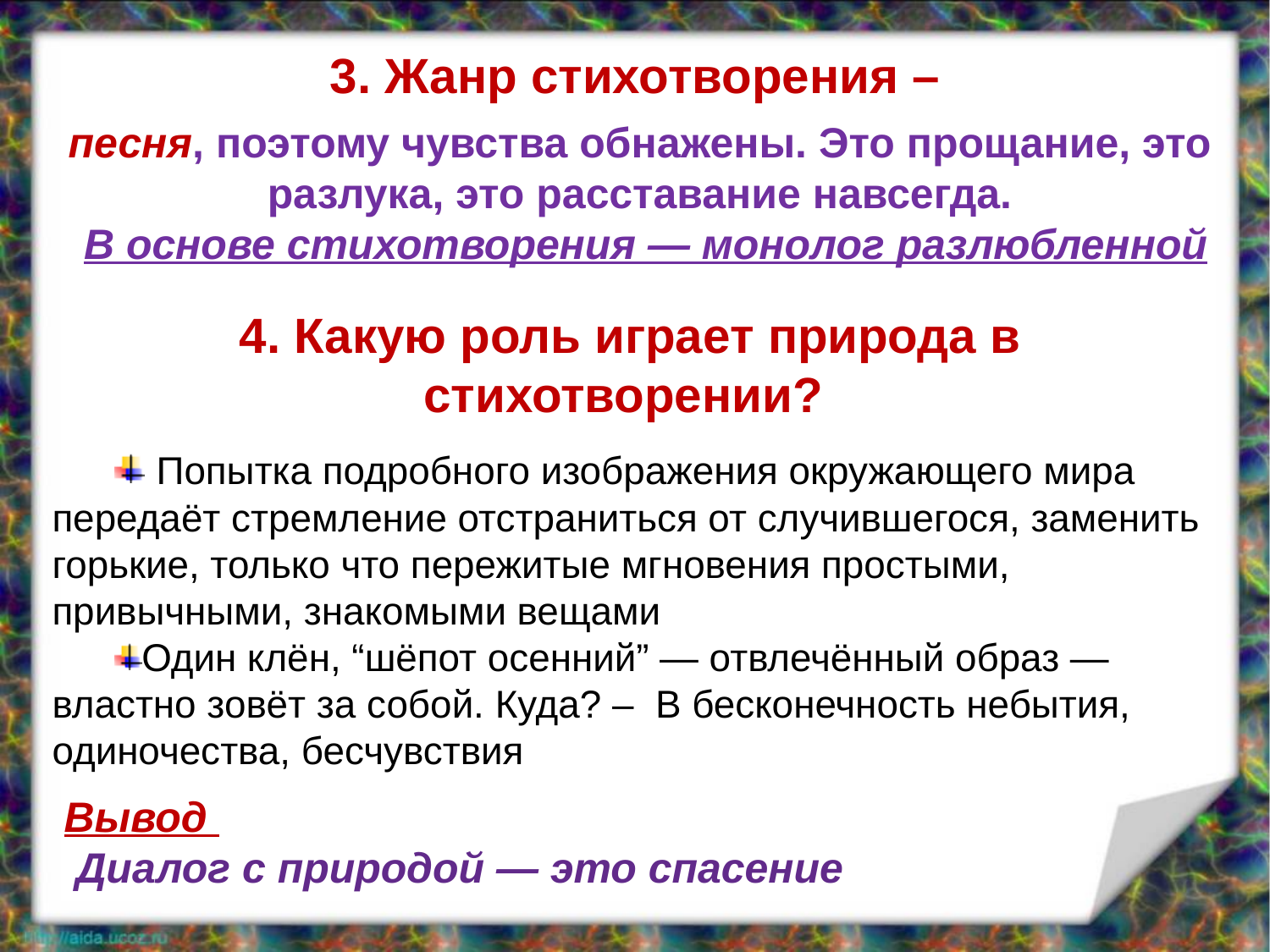

# 3. Жанр стихотворения –
песня, поэтому чувства обнажены. Это прощание, это разлука, это расставание навсегда.
 В основе стихотворения — монолог разлюбленной
4. Какую роль играет природа в стихотворении?
 Попытка подробного изображения окружающего мира передаёт стремление отстраниться от случившегося, заменить горькие, только что пережитые мгновения простыми, привычными, знакомыми вещами
Один клён, “шёпот осенний” — отвлечённый образ — властно зовёт за собой. Куда? –  В бесконечность небытия, одиночества, бесчувствия
 Вывод
  Диалог с природой — это спасение